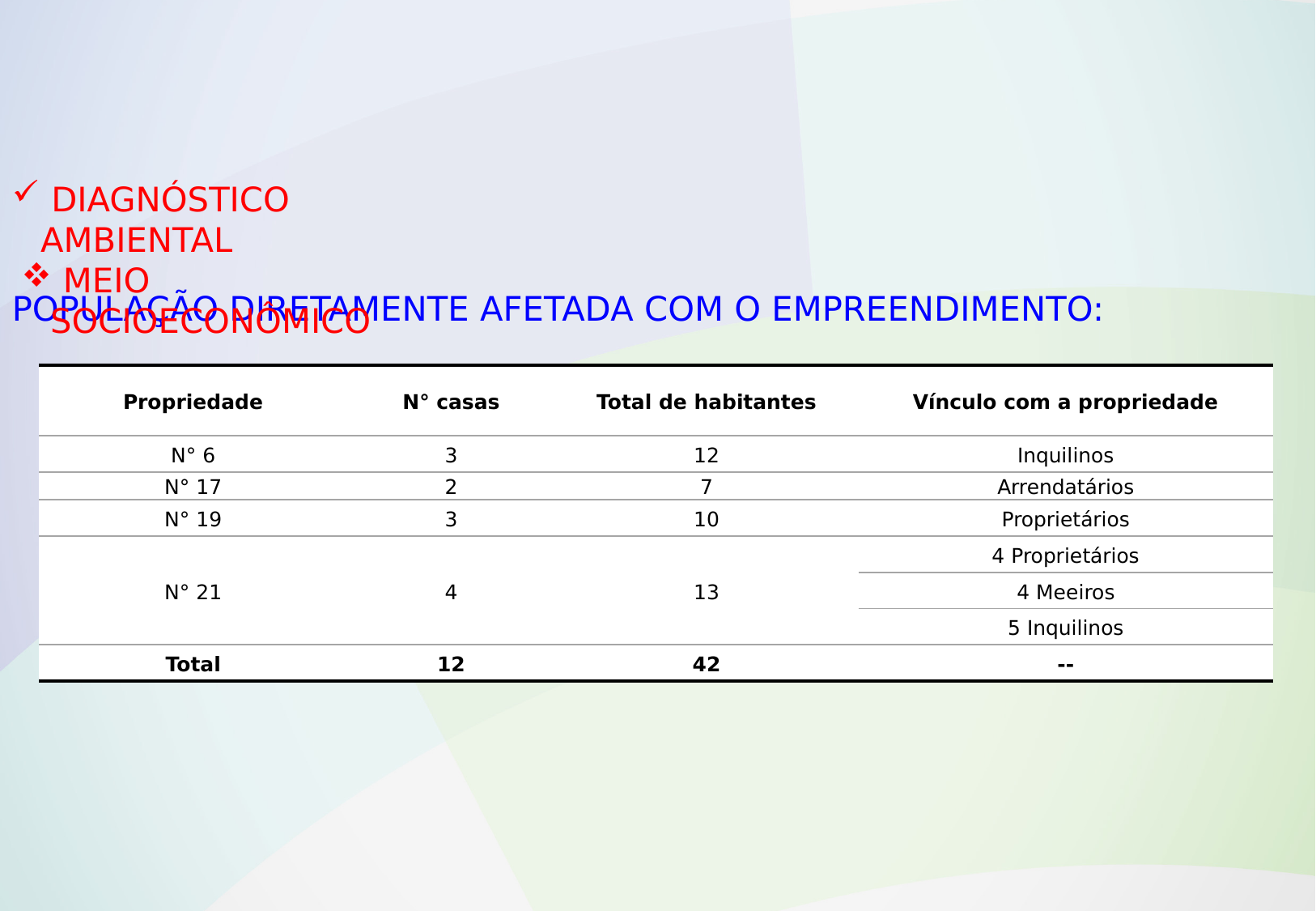

Diagnóstico Ambiental
 Meio Socioeconômico
População diretamente afetada com o empreendimento:
| Propriedade | N° casas | Total de habitantes | Vínculo com a propriedade |
| --- | --- | --- | --- |
| N° 6 | 3 | 12 | Inquilinos |
| N° 17 | 2 | 7 | Arrendatários |
| N° 19 | 3 | 10 | Proprietários |
| N° 21 | 4 | 13 | 4 Proprietários |
|  |  |  | 4 Meeiros |
|  |  |  | 5 Inquilinos |
| Total | 12 | 42 | -- |